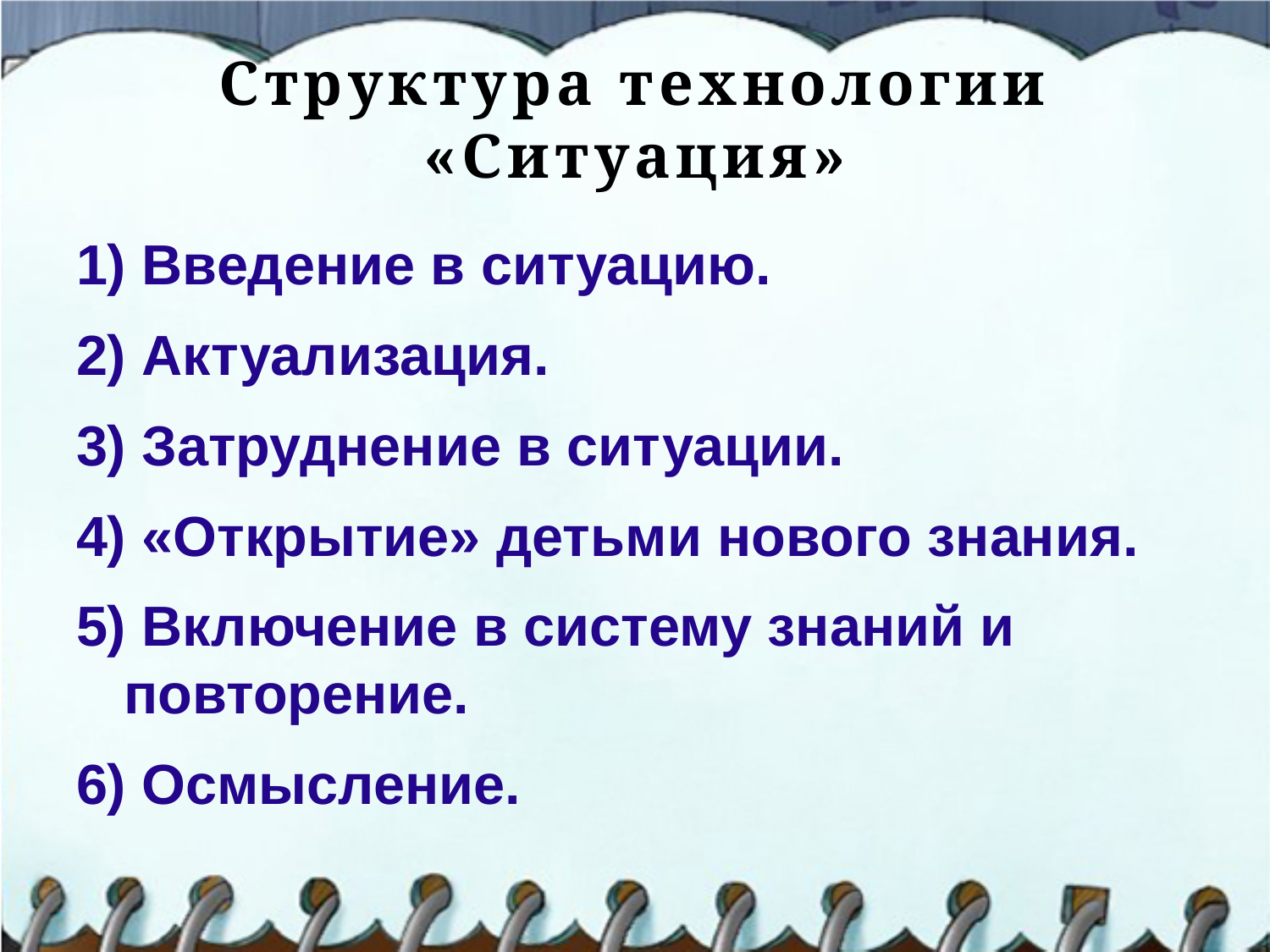

# Структура технологии «Ситуация»
1) Введение в ситуацию.
2) Актуализация.
3) Затруднение в ситуации.
4) «Открытие» детьми нового знания.
5) Включение в систему знаний и повторение.
6) Осмысление.